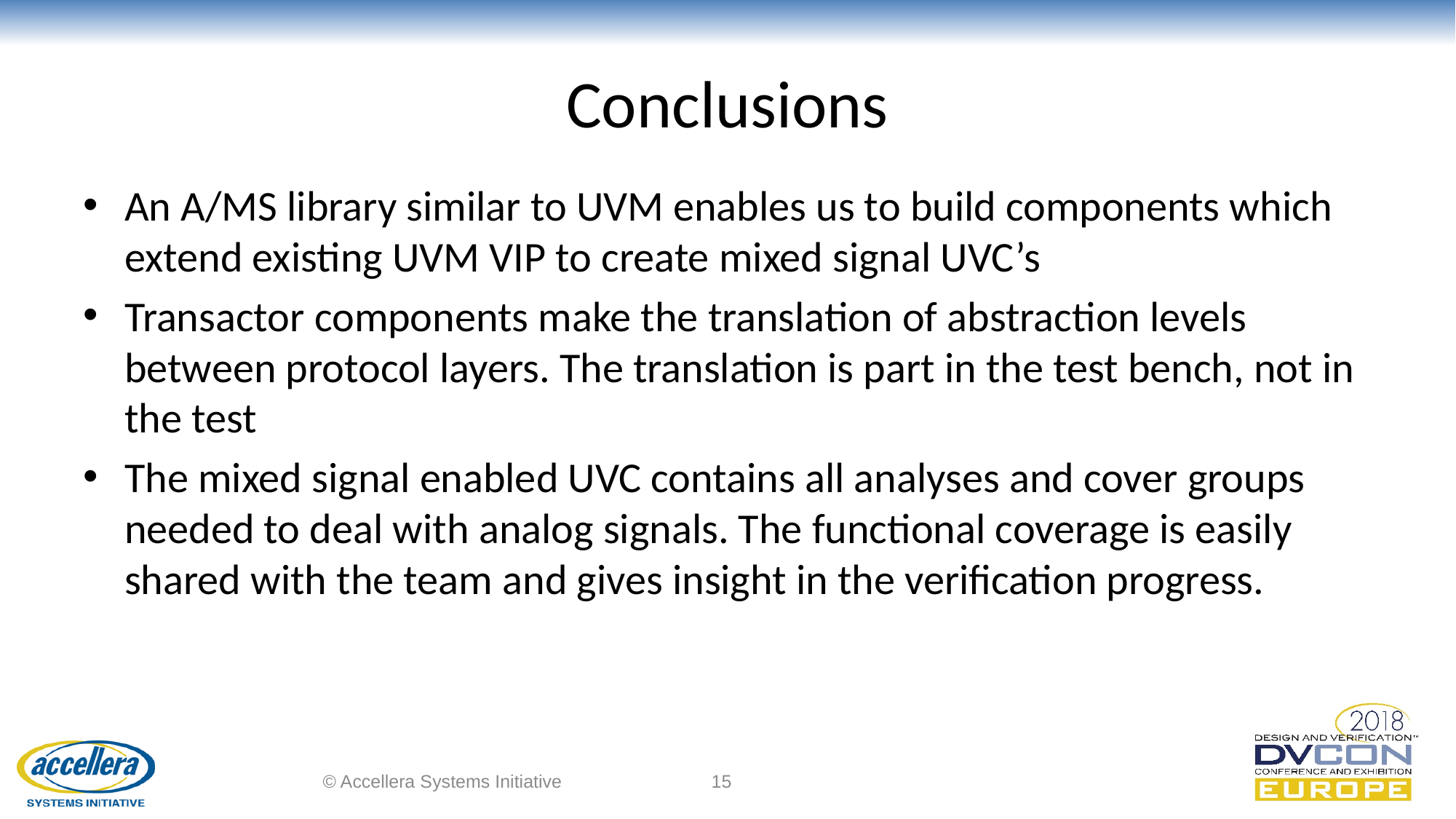

# Conclusions
An A/MS library similar to UVM enables us to build components which extend existing UVM VIP to create mixed signal UVC’s
Transactor components make the translation of abstraction levels between protocol layers. The translation is part in the test bench, not in the test
The mixed signal enabled UVC contains all analyses and cover groups needed to deal with analog signals. The functional coverage is easily shared with the team and gives insight in the verification progress.

© Accellera Systems Initiative
15